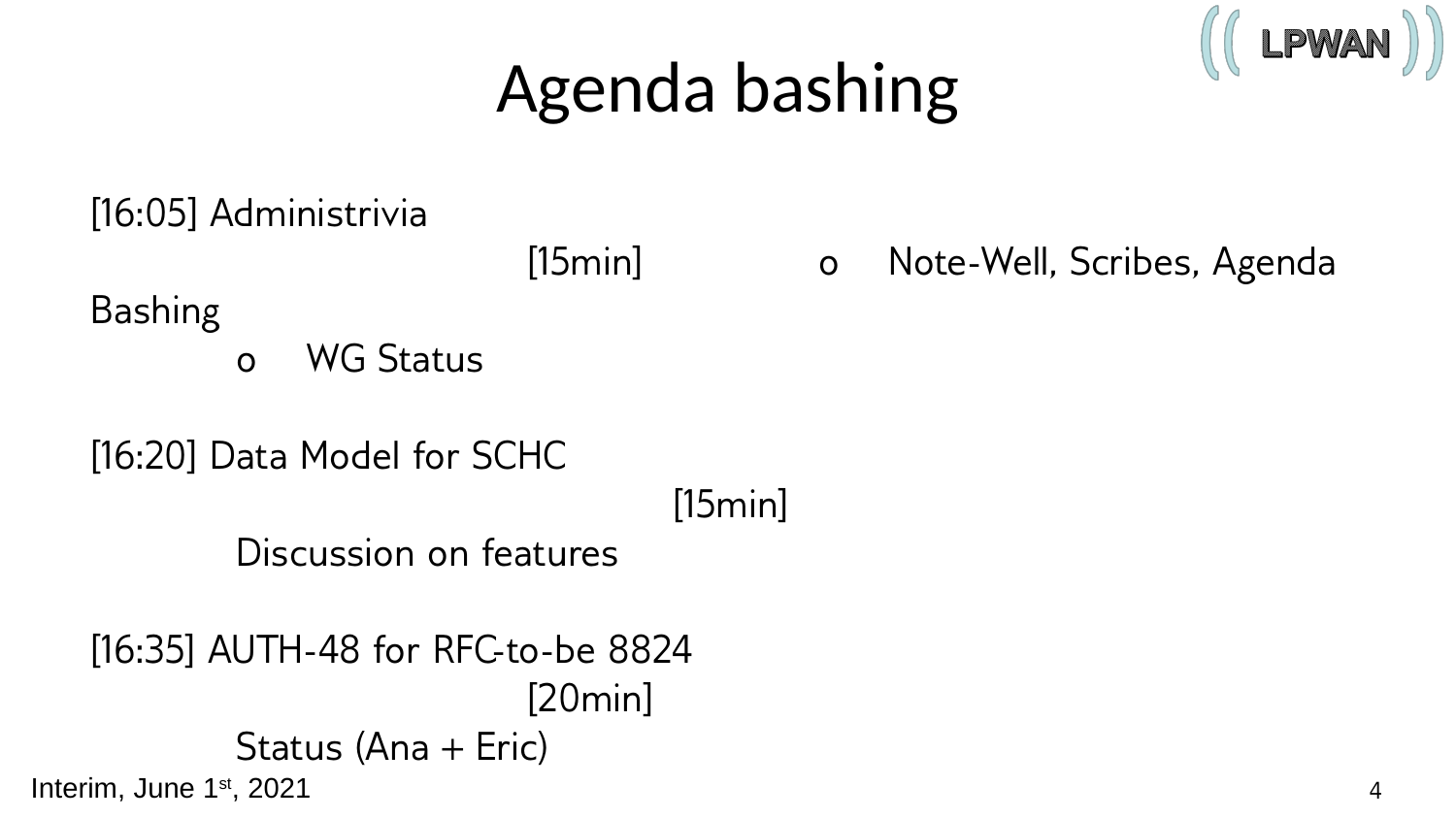

# Agenda bashing
[16:05] Administrivia                								[15min]    	o    Note-Well, Scribes, Agenda Bashing
	o    WG Status

[16:20] Data Model for SCHC									[15min]
	Discussion on features

[16:35] AUTH-48 for RFC-to-be 8824							[20min]
	Status (Ana + Eric)

 [16:55]  AOB              								               [ QS ]
4